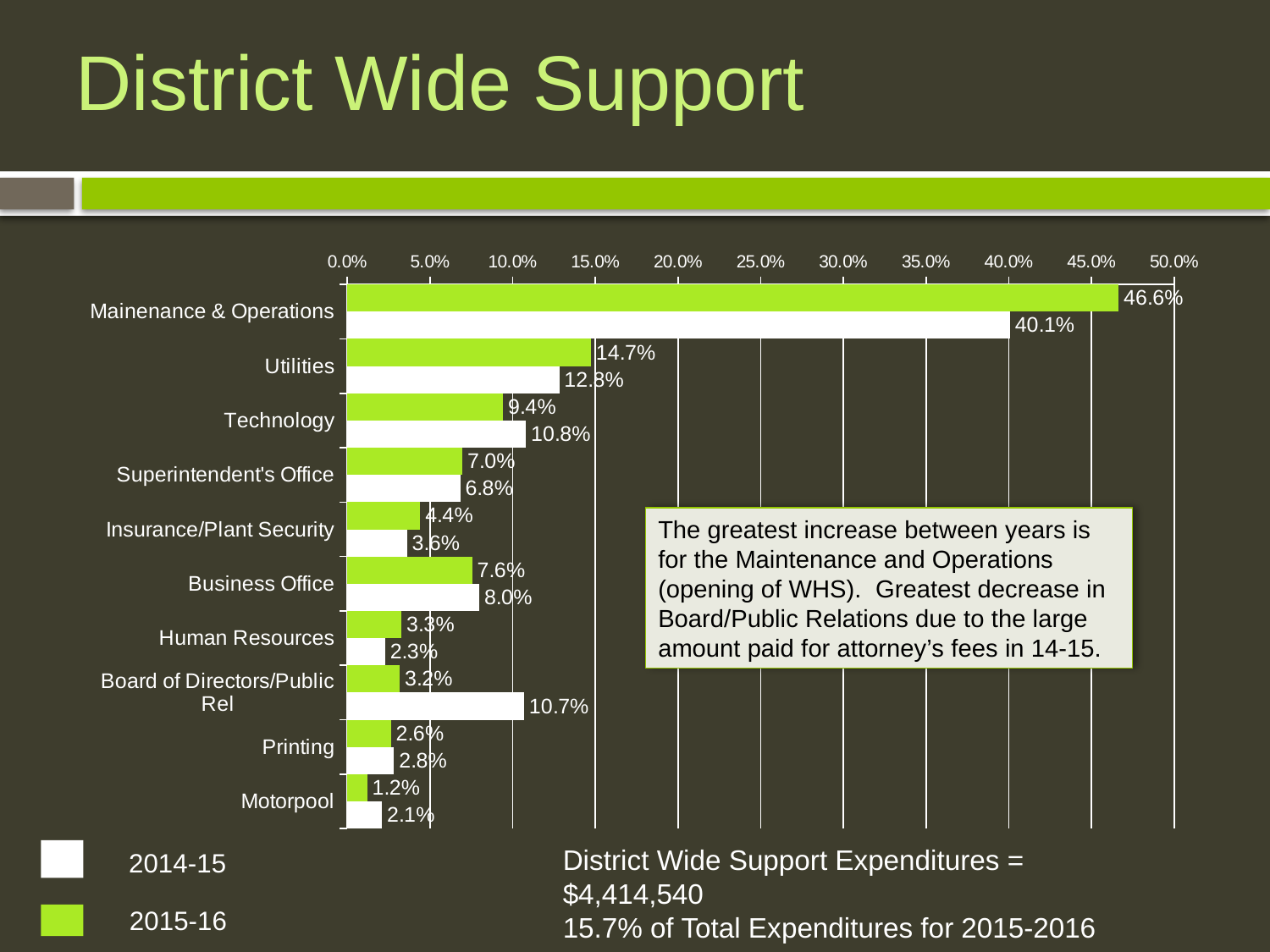

# District Wide Support

### Chart

| Category | #REF! | 2014-15 |
|---|---|---|
| Mainenance & Operations | 0.4662943364427551 | 0.4006798647137893 |
| Utilities | 0.14734558980097587 | 0.12816641536987083 |
| Technology | 0.09419984868185587 | 0.10795932526557847 |
| Superintendent's Office | 0.06957576553842529 | 0.06824551074180188 |
| Insurance/Plant Security | 0.04410923901471048 | 0.03612563964544429 |
| Business Office | 0.0755335776774024 | 0.07985456429377184 |
| Human Resources | 0.03281882144005944 | 0.022838889635092816 |
| Board of Directors/Public Rel | 0.031761633148640625 | 0.10695018264042408 |
| Printing | 0.0263979939019694 | 0.028266344979837345 |
| Motorpool | 0.011963194353205543 | 0.020913262714389157 |
The greatest increase between years is for the Maintenance and Operations (opening of WHS).  Greatest decrease in Board/Public Relations due to the large amount paid for attorney’s fees in 14-15.
District Wide Support Expenditures =  $4,414,540
15.7% of Total Expenditures for 2015-2016

2014-15
2015-16